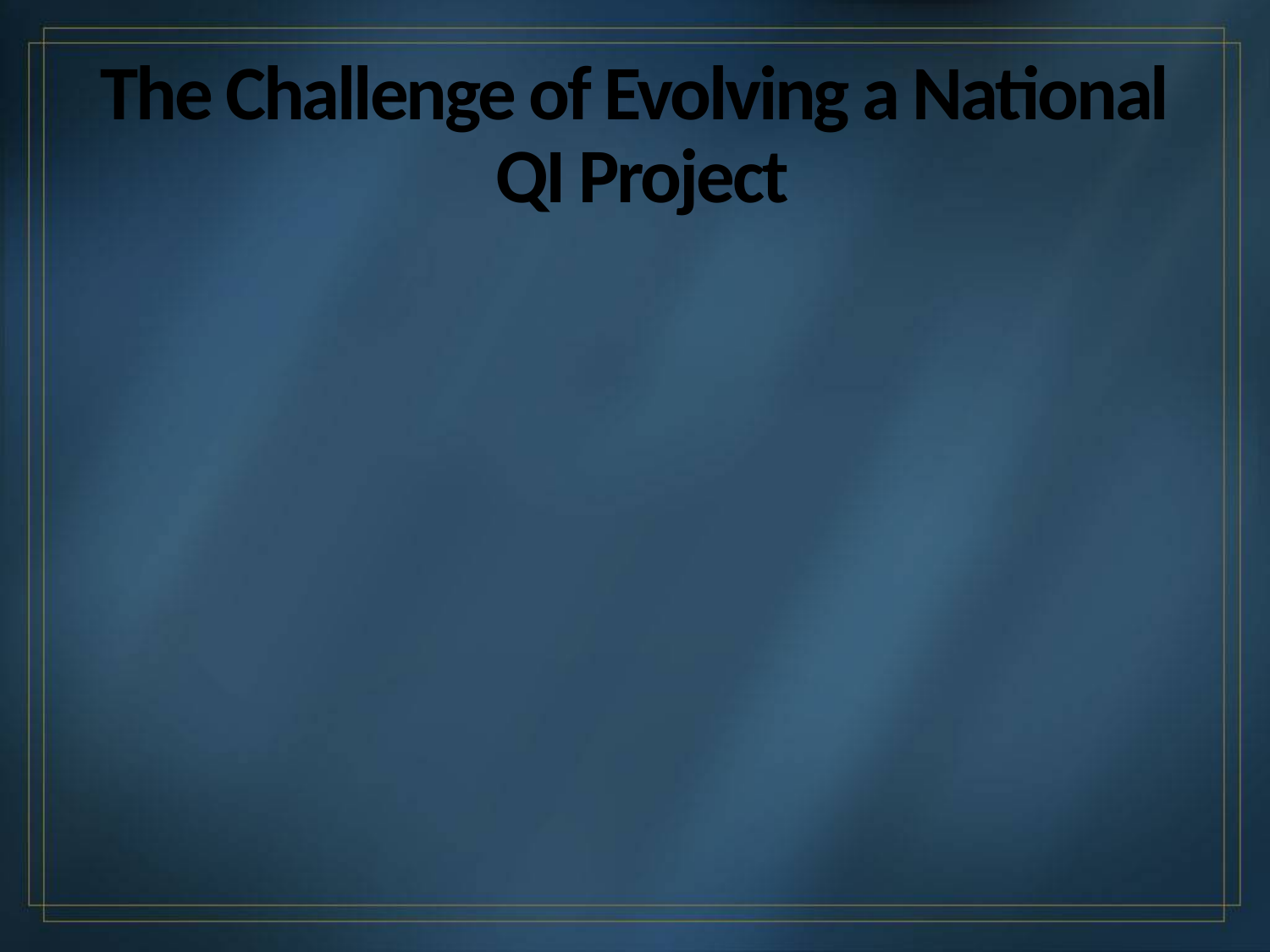

# The Challenge of Evolving a National QI Project